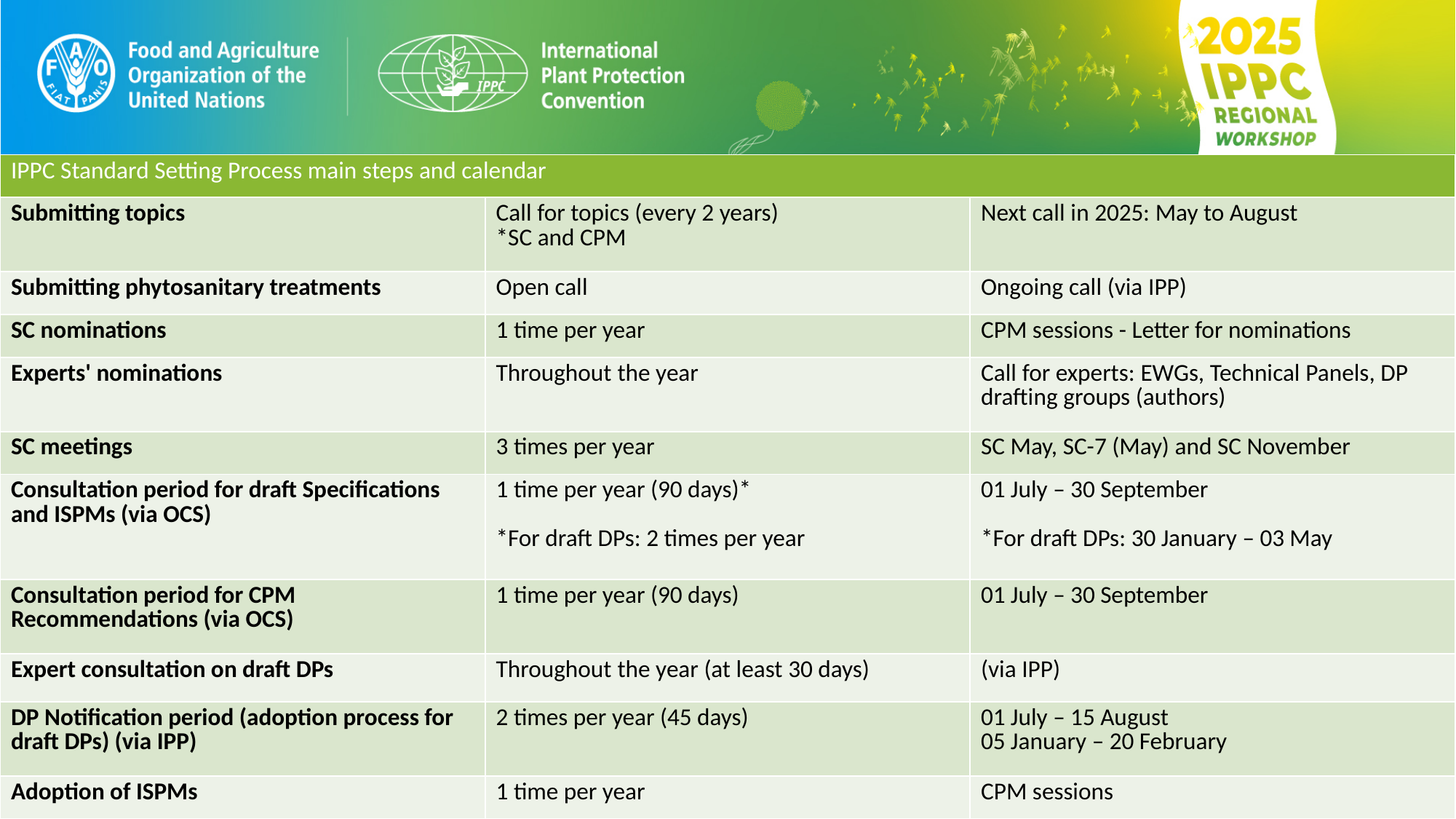

| IPPC Standard Setting Process main steps and calendar |  |  |
| --- | --- | --- |
| Submitting topics | Call for topics (every 2 years) \*SC and CPM | Next call in 2025: May to August |
| Submitting phytosanitary treatments | Open call | Ongoing call (via IPP) |
| SC nominations | 1 time per year | CPM sessions - Letter for nominations |
| Experts' nominations | Throughout the year | Call for experts: EWGs, Technical Panels, DP drafting groups (authors) |
| SC meetings | 3 times per year | SC May, SC-7 (May) and SC November |
| Consultation period for draft Specifications and ISPMs (via OCS) | 1 time per year (90 days)\* \*For draft DPs: 2 times per year | 01 July – 30 September \*For draft DPs: 30 January – 03 May |
| Consultation period for CPM Recommendations (via OCS) | 1 time per year (90 days) | 01 July – 30 September |
| Expert consultation on draft DPs | Throughout the year (at least 30 days) | (via IPP) |
| DP Notification period (adoption process for draft DPs) (via IPP) | 2 times per year (45 days) | 01 July – 15 August 05 January – 20 February |
| Adoption of ISPMs | 1 time per year | CPM sessions |